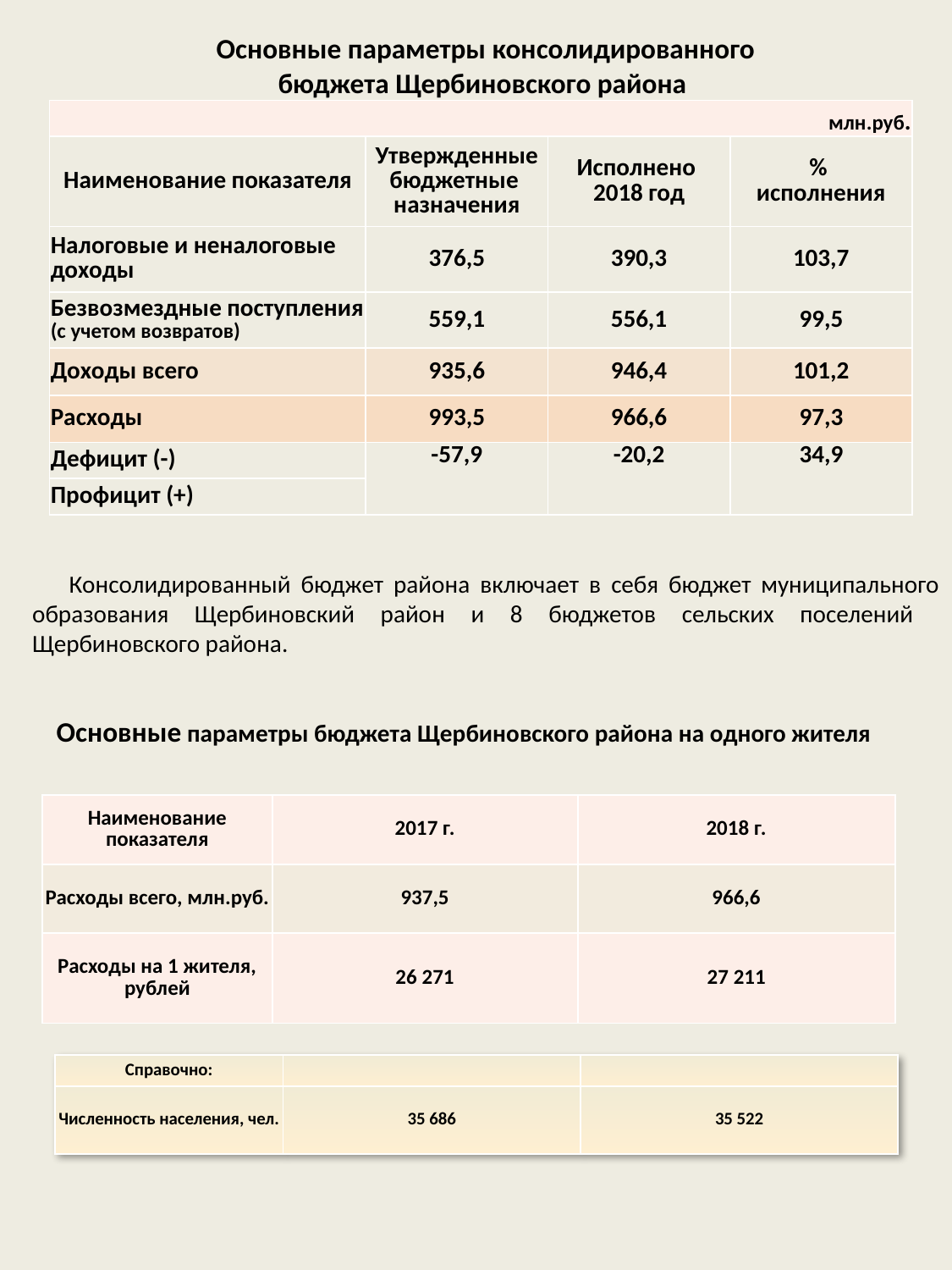

Основные параметры консолидированного
бюджета Щербиновского района
| млн.руб. |  |  |  |
| --- | --- | --- | --- |
| Наименование показателя | Утвержденные бюджетные назначения | Исполнено 2018 год | % исполнения |
| Налоговые и неналоговые доходы | 376,5 | 390,3 | 103,7 |
| Безвозмездные поступления (с учетом возвратов) | 559,1 | 556,1 | 99,5 |
| Доходы всего | 935,6 | 946,4 | 101,2 |
| Расходы | 993,5 | 966,6 | 97,3 |
| Дефицит (-) | -57,9 | -20,2 | 34,9 |
| Профицит (+) |  |  |  |
Консолидированный бюджет района включает в себя бюджет муниципального образования Щербиновский район и 8 бюджетов сельских поселений  Щербиновского района.
Основные параметры бюджета Щербиновского района на одного жителя
| Наименование показателя | 2017 г. | 2018 г. |
| --- | --- | --- |
| Расходы всего, млн.руб. | 937,5 | 966,6 |
| Расходы на 1 жителя, рублей | 26 271 | 27 211 |
| Справочно: |  |  |
| --- | --- | --- |
| Численность населения, чел. | 35 686 | 35 522 |